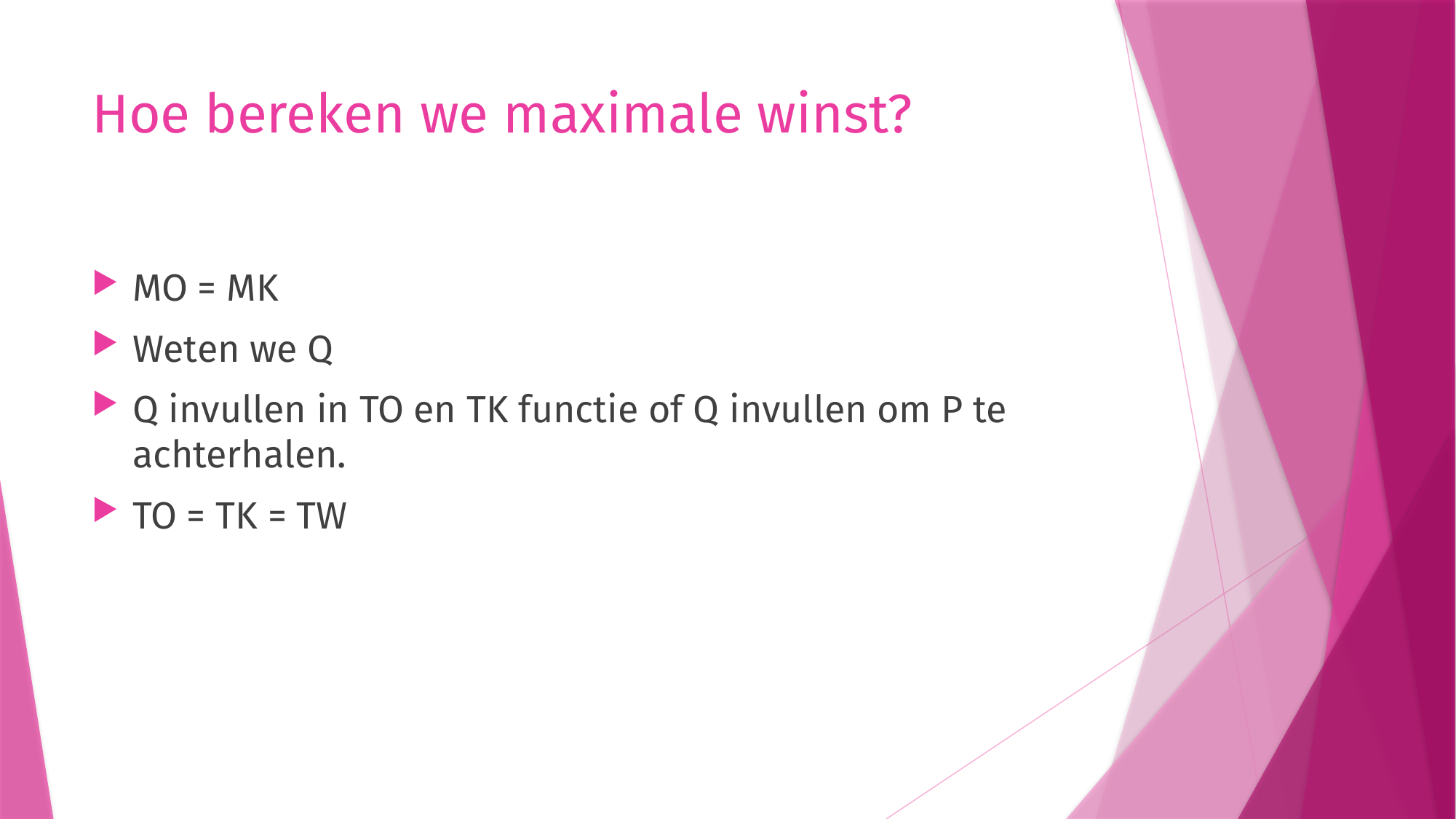

# Hoe bereken we maximale winst?
MO = MK
Weten we Q
Q invullen in TO en TK functie of Q invullen om P te achterhalen.
TO = TK = TW